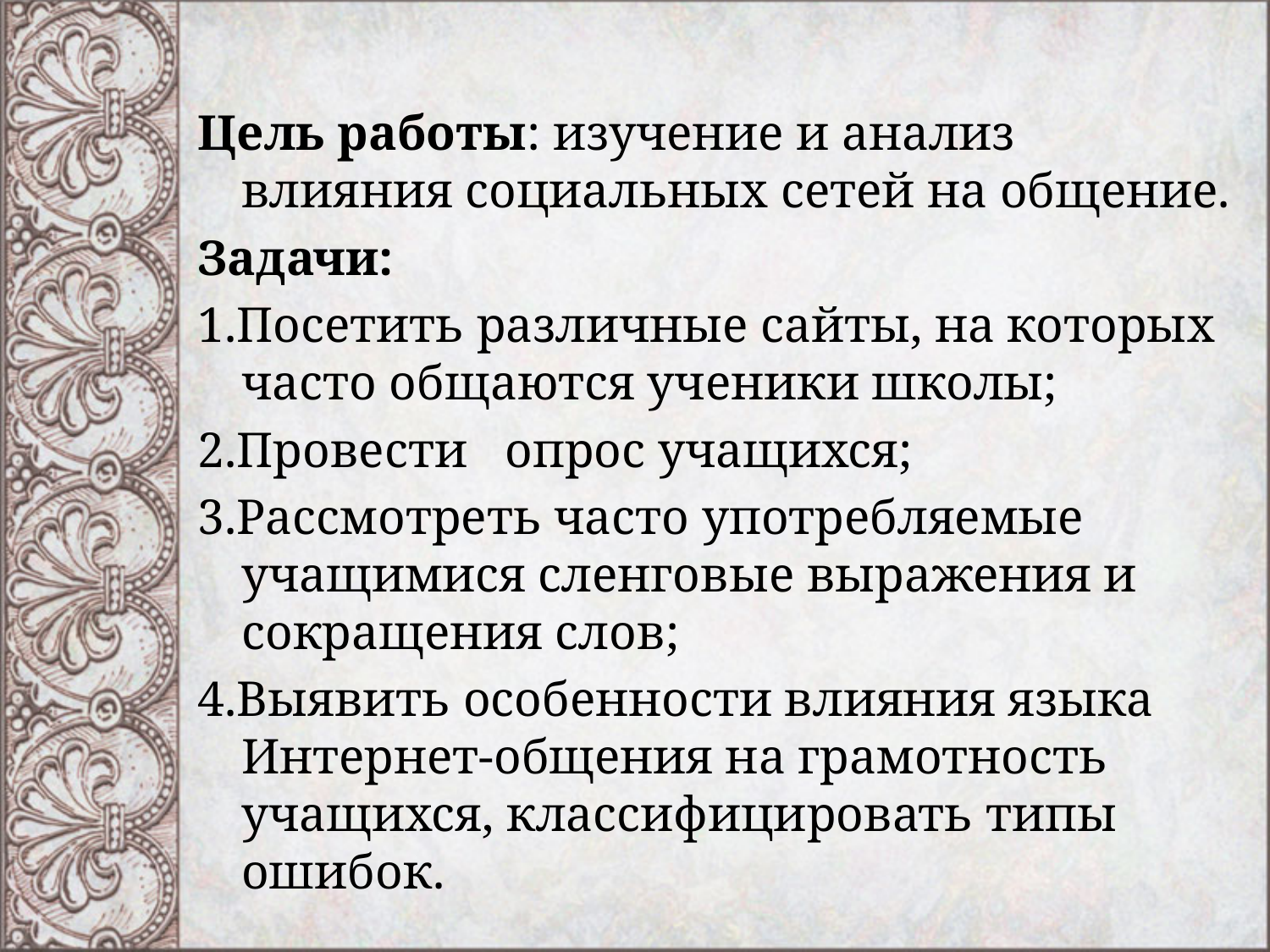

Цель работы: изучение и анализ влияния социальных сетей на общение.
Задачи:
1.Посетить различные сайты, на которых часто общаются ученики школы;
2.Провести   опрос учащихся;
3.Рассмотреть часто употребляемые учащимися сленговые выражения и сокращения слов;
4.Выявить особенности влияния языка Интернет-общения на грамотность учащихся, классифицировать типы ошибок.